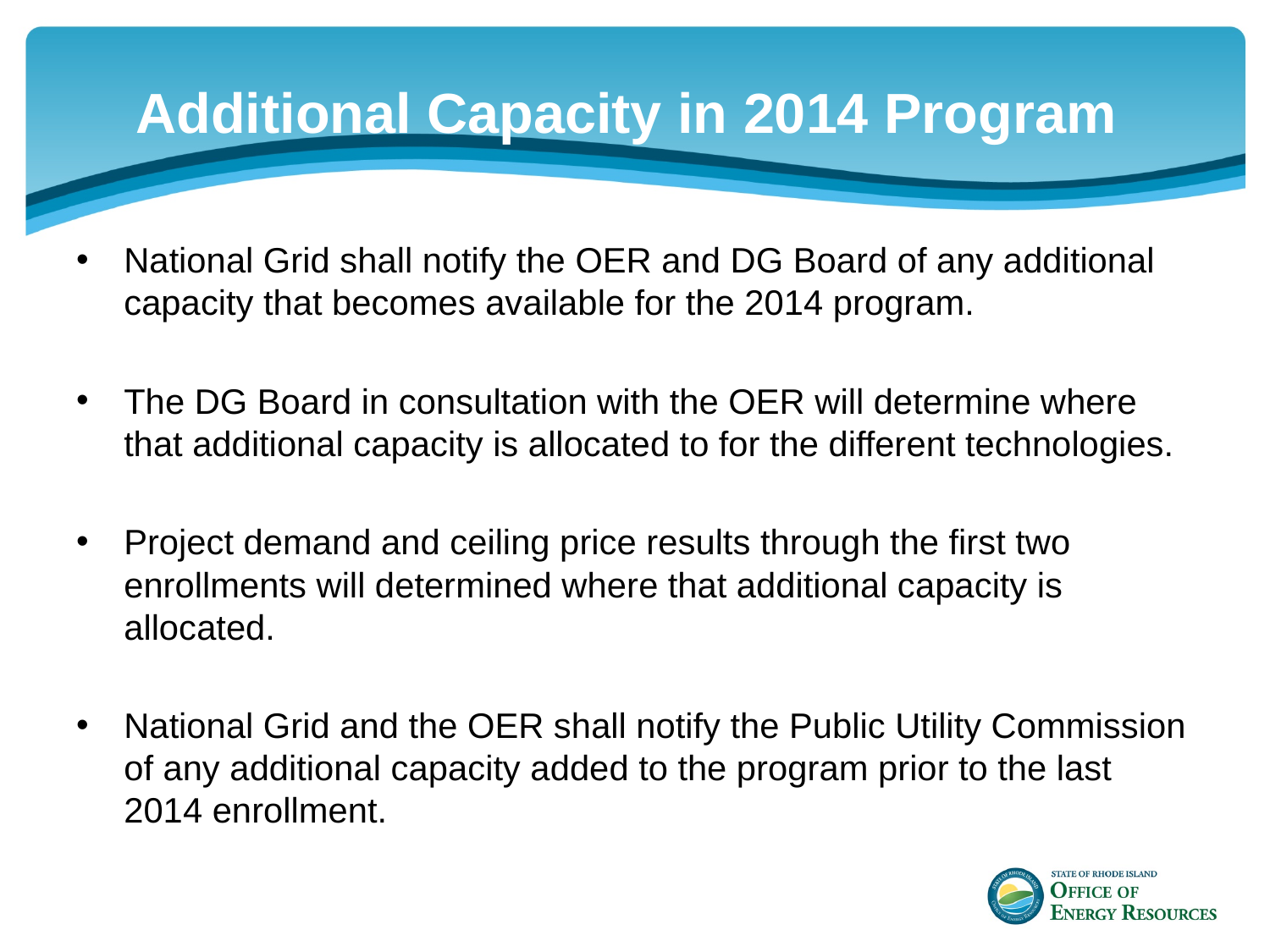

Additional Capacity in 2014 Program

National Grid shall notify the OER and DG Board of any additional capacity that becomes available for the 2014 program.

The DG Board in consultation with the OER will determine where that additional capacity is allocated to for the different technologies.

Project demand and ceiling price results through the first two enrollments will determined where that additional capacity is allocated.

National Grid and the OER shall notify the Public Utility Commission of any additional capacity added to the program prior to the last 2014 enrollment.